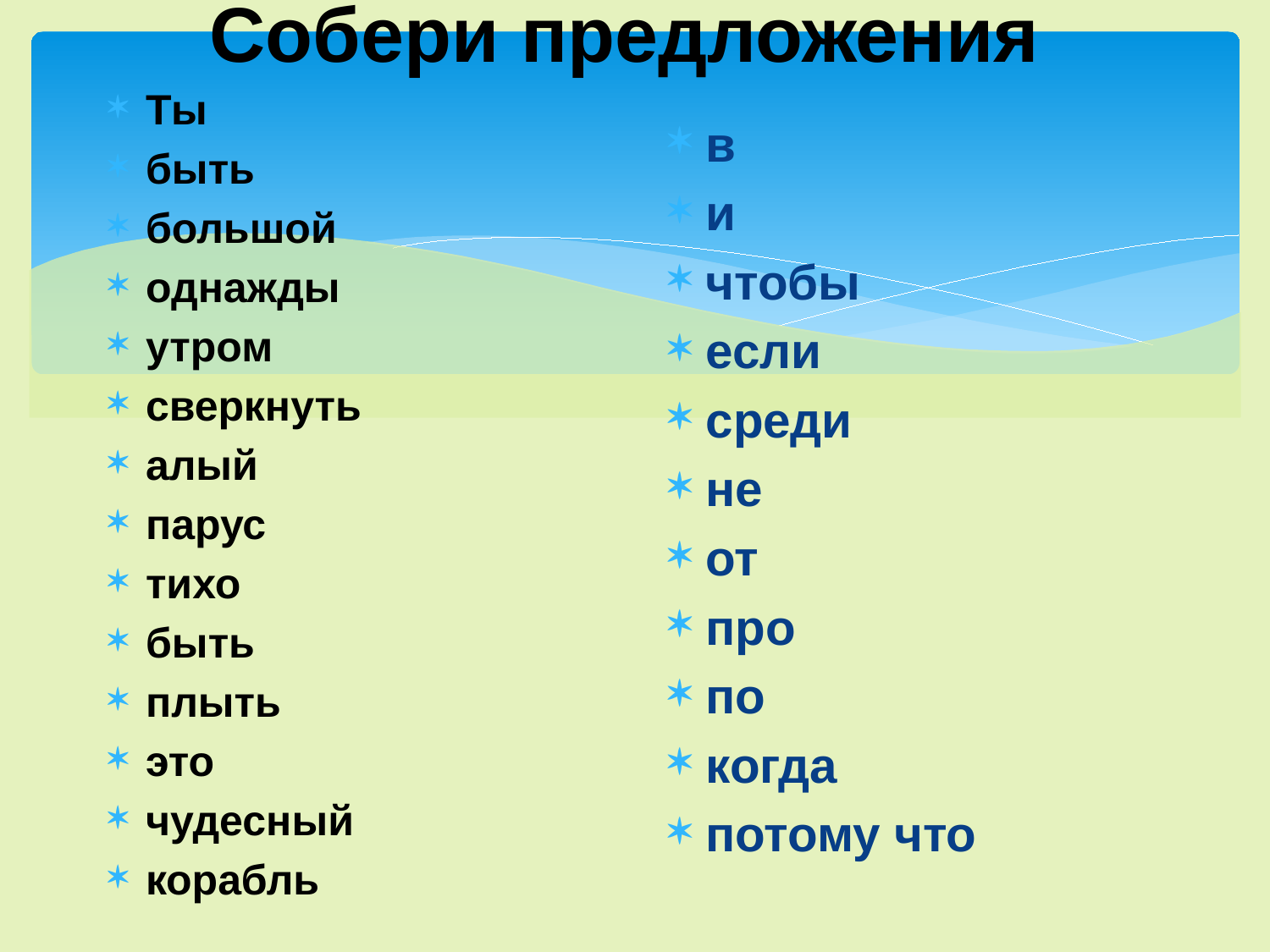

# Собери предложения
Ты
быть
большой
однажды
утром
сверкнуть
алый
парус
тихо
быть
плыть
это
чудесный
корабль

в
и
чтобы
если
среди
не
от
про
по
когда
потому что